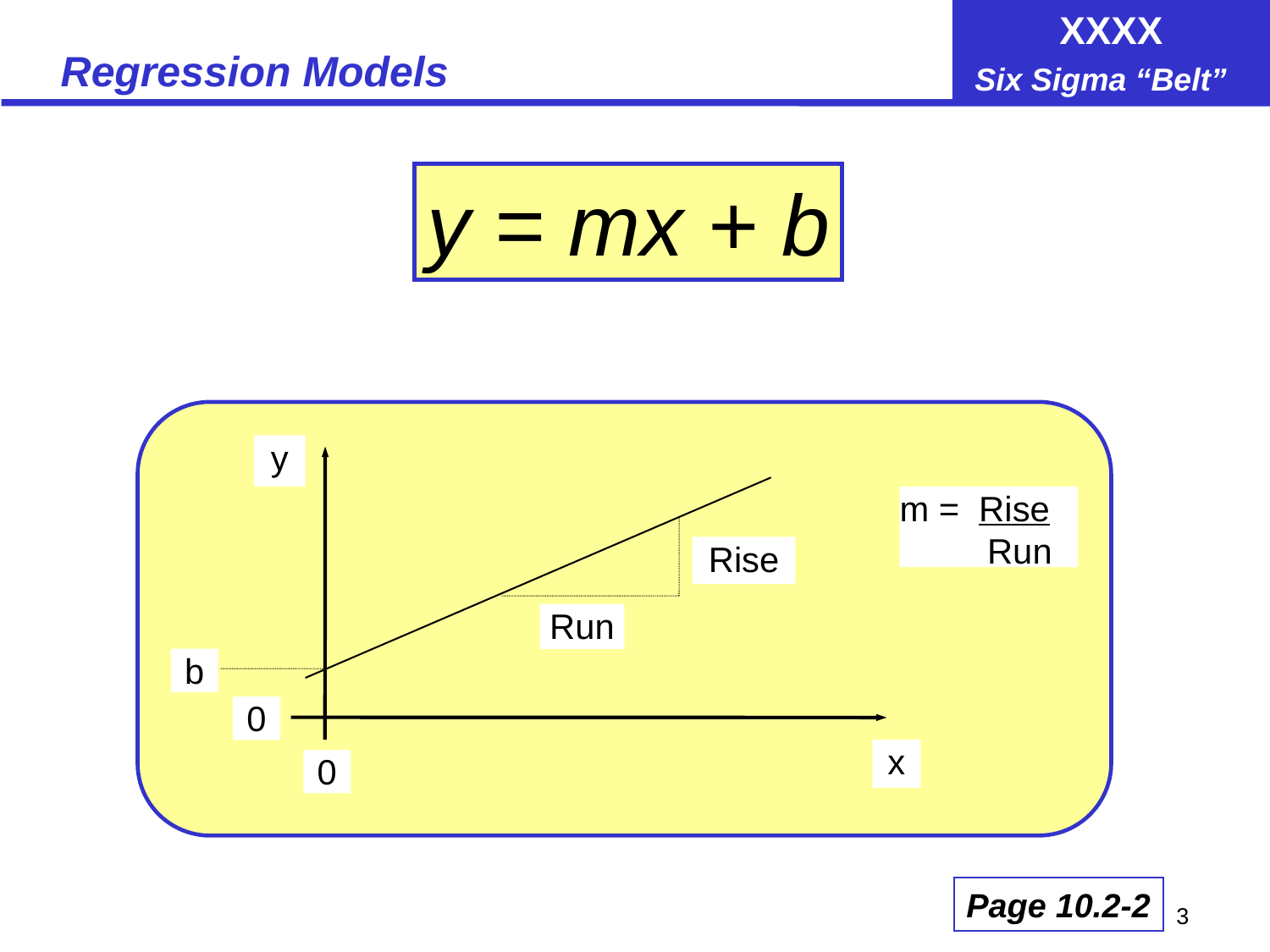

# Regression Models
y = mx + b

y

m =  Rise
         Run

Rise

Run
b

0

x
0
Page 10.2-2